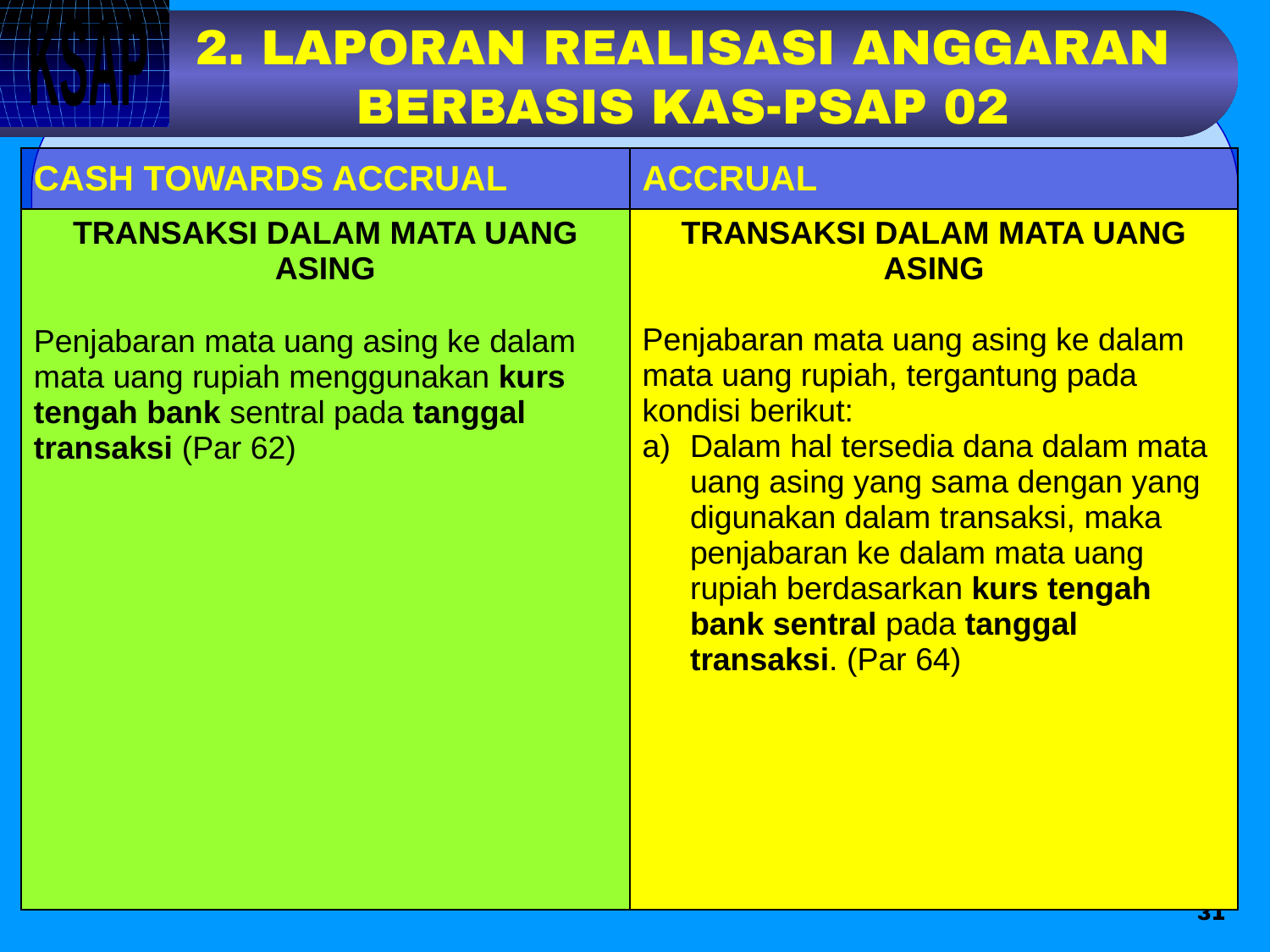

# 2. LAPORAN REALISASI ANGGARAN BERBASIS KAS-PSAP 02
| CASH TOWARDS ACCRUAL | ACCRUAL |
| --- | --- |
| TRANSAKSI DALAM MATA UANG ASING Penjabaran mata uang asing ke dalam mata uang rupiah menggunakan kurs tengah bank sentral pada tanggal transaksi (Par 62) | TRANSAKSI DALAM MATA UANG ASING Penjabaran mata uang asing ke dalam mata uang rupiah, tergantung pada kondisi berikut: Dalam hal tersedia dana dalam mata uang asing yang sama dengan yang digunakan dalam transaksi, maka penjabaran ke dalam mata uang rupiah berdasarkan kurs tengah bank sentral pada tanggal transaksi. (Par 64) |
31